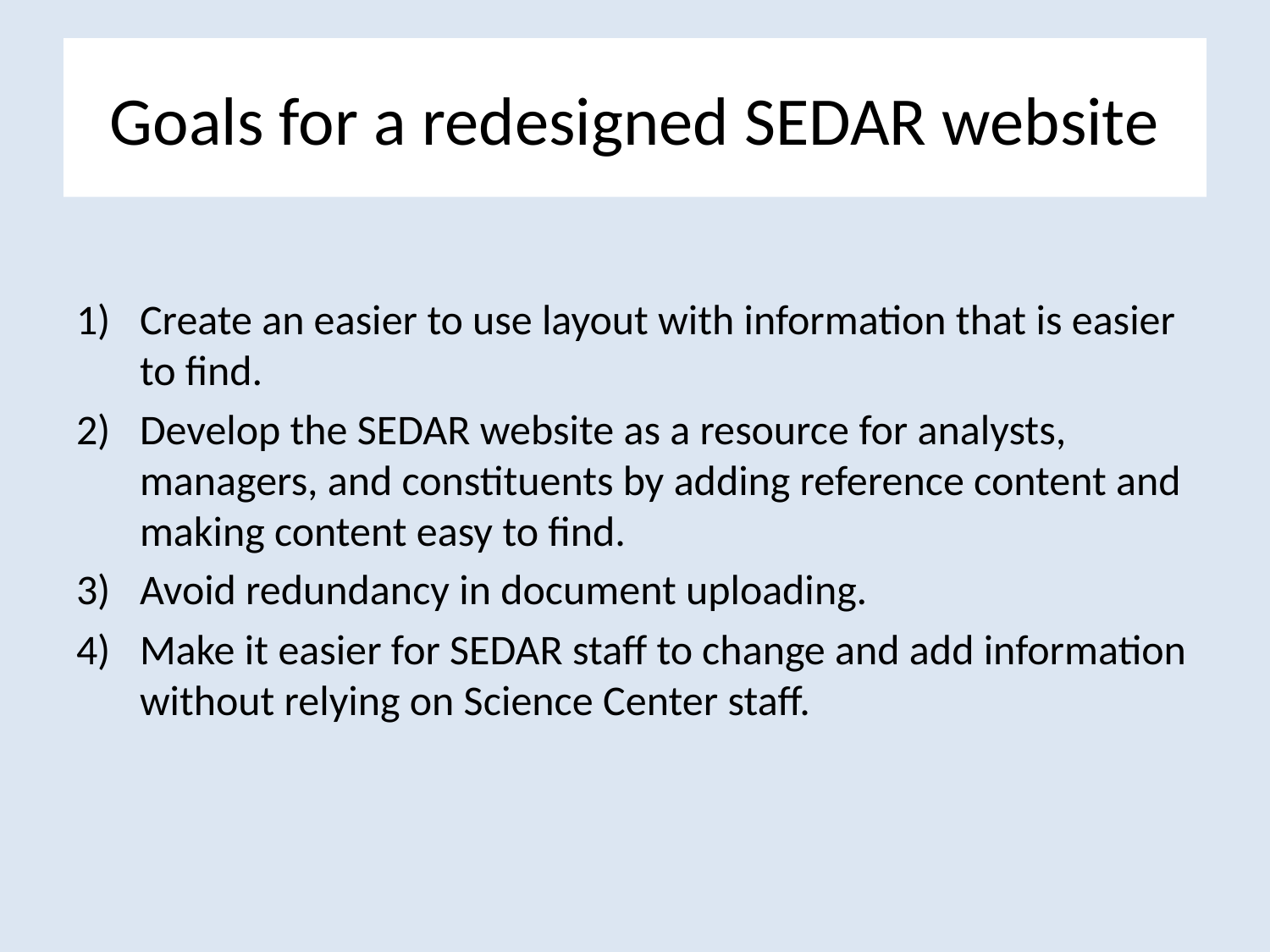

# Goals for a redesigned SEDAR website
Create an easier to use layout with information that is easier to find.
Develop the SEDAR website as a resource for analysts, managers, and constituents by adding reference content and making content easy to find.
Avoid redundancy in document uploading.
Make it easier for SEDAR staff to change and add information without relying on Science Center staff.